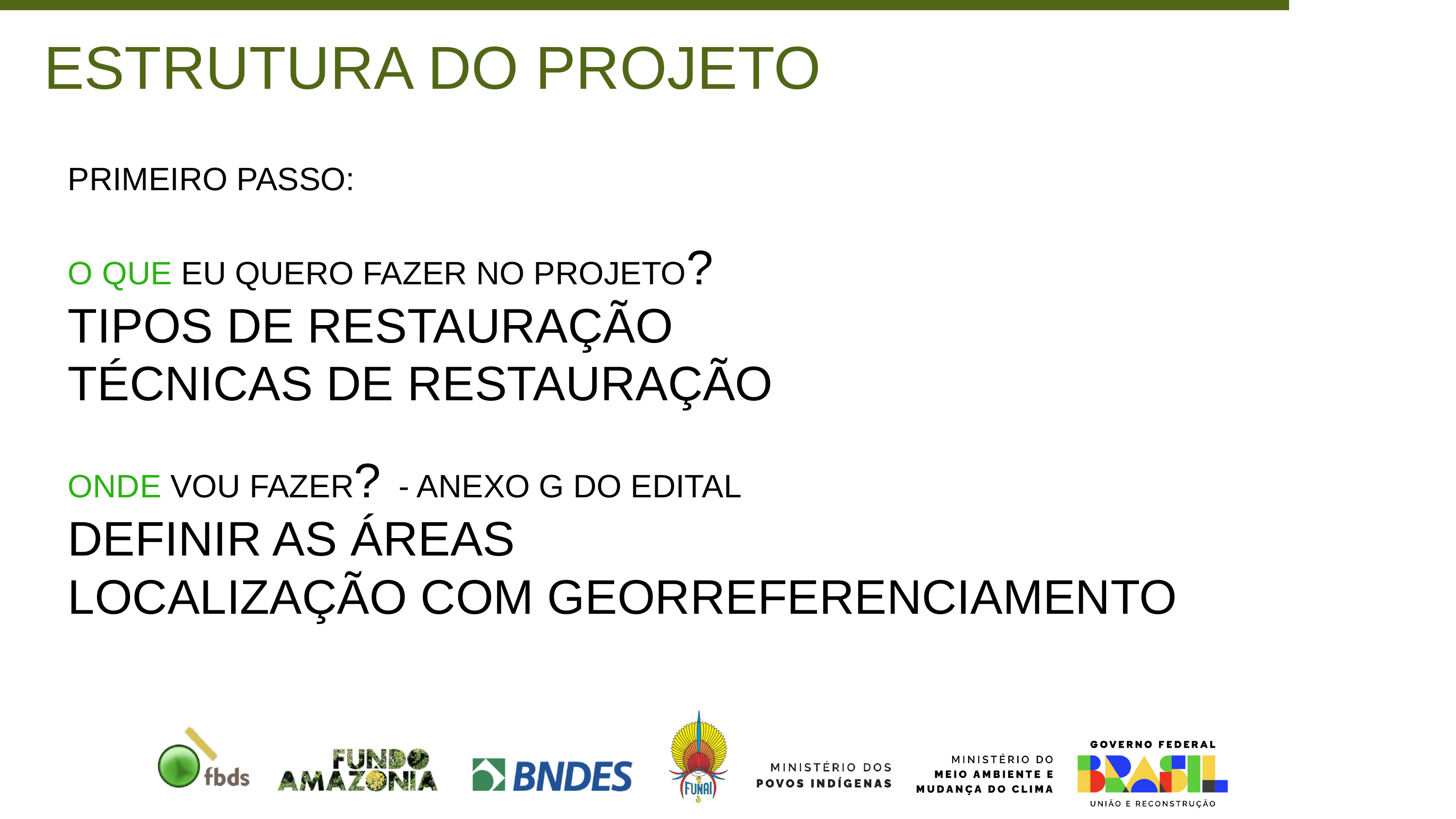

ESTRUTURA DO PROJETO
PRIMEIRO PASSO:

O QUE EU QUERO FAZER NO PROJETO?
TIPOS DE RESTAURAÇÃO
TÉCNICAS DE RESTAURAÇÃO

ONDE VOU FAZER?  - ANEXO G DO EDITAL
DEFINIR AS ÁREAS
LOCALIZAÇÃO COM GEORREFERENCIAMENTO